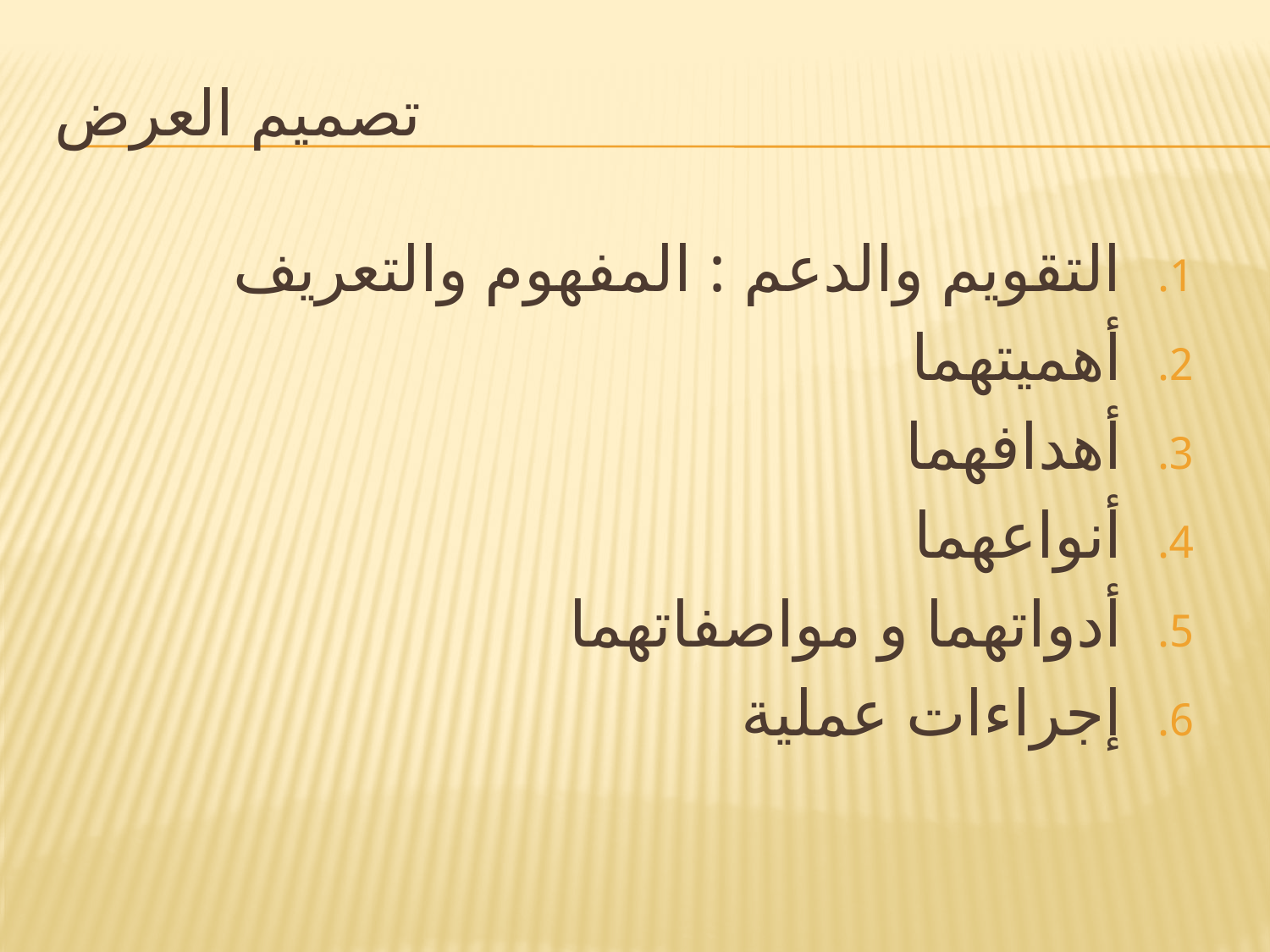

# تصميم العرض
التقويم والدعم : المفهوم والتعريف
أهميتهما
أهدافهما
أنواعهما
أدواتهما و مواصفاتهما
إجراءات عملية